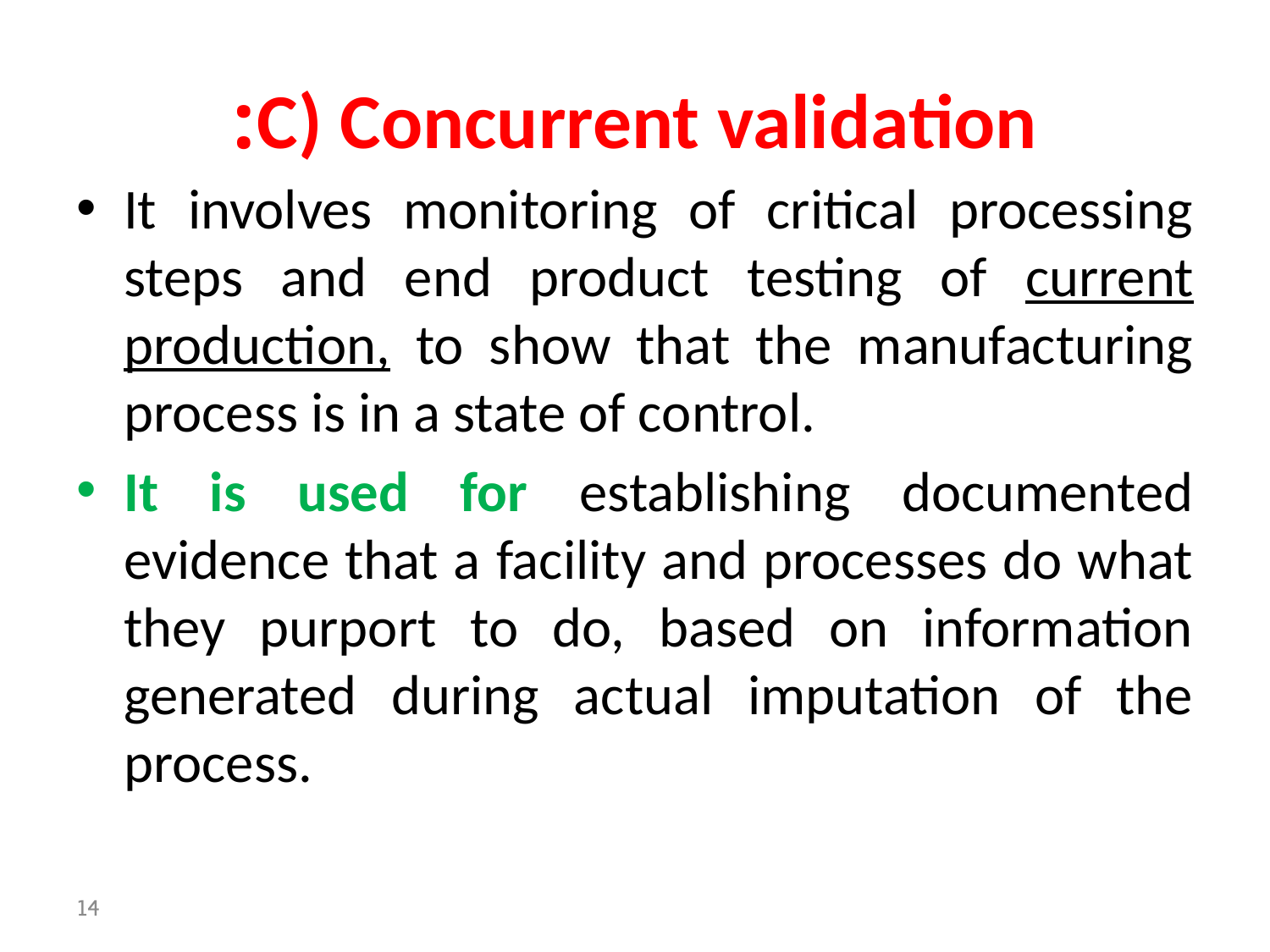

# C) Concurrent validation:
It involves monitoring of critical processing steps and end product testing of current production, to show that the manufacturing process is in a state of control.
It is used for establishing documented evidence that a facility and processes do what they purport to do, based on information generated during actual imputation of the process.

14